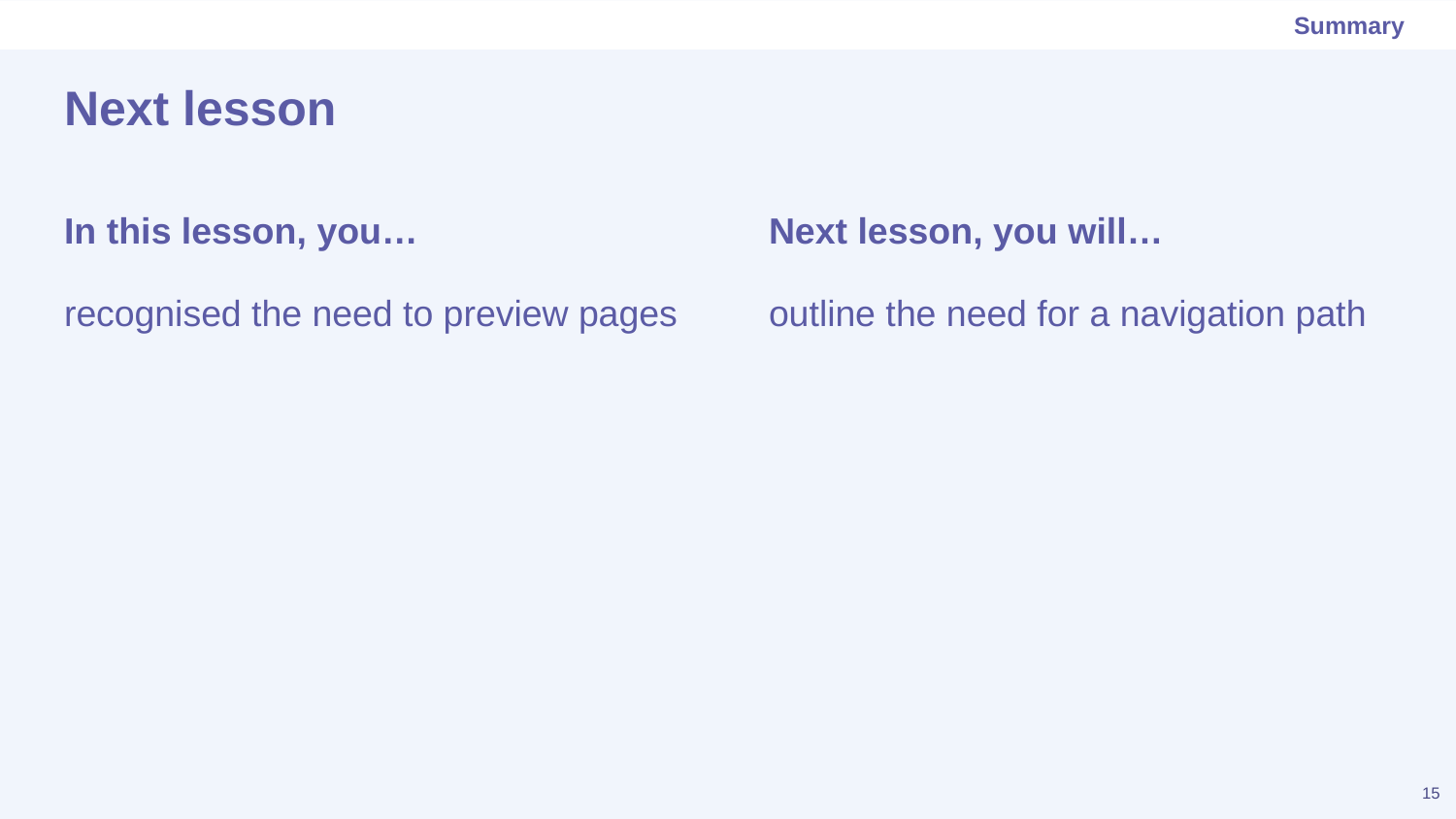

Summary
# Next lesson
Next lesson, you will…
outline the need for a navigation path
In this lesson, you…
recognised the need to preview pages

15